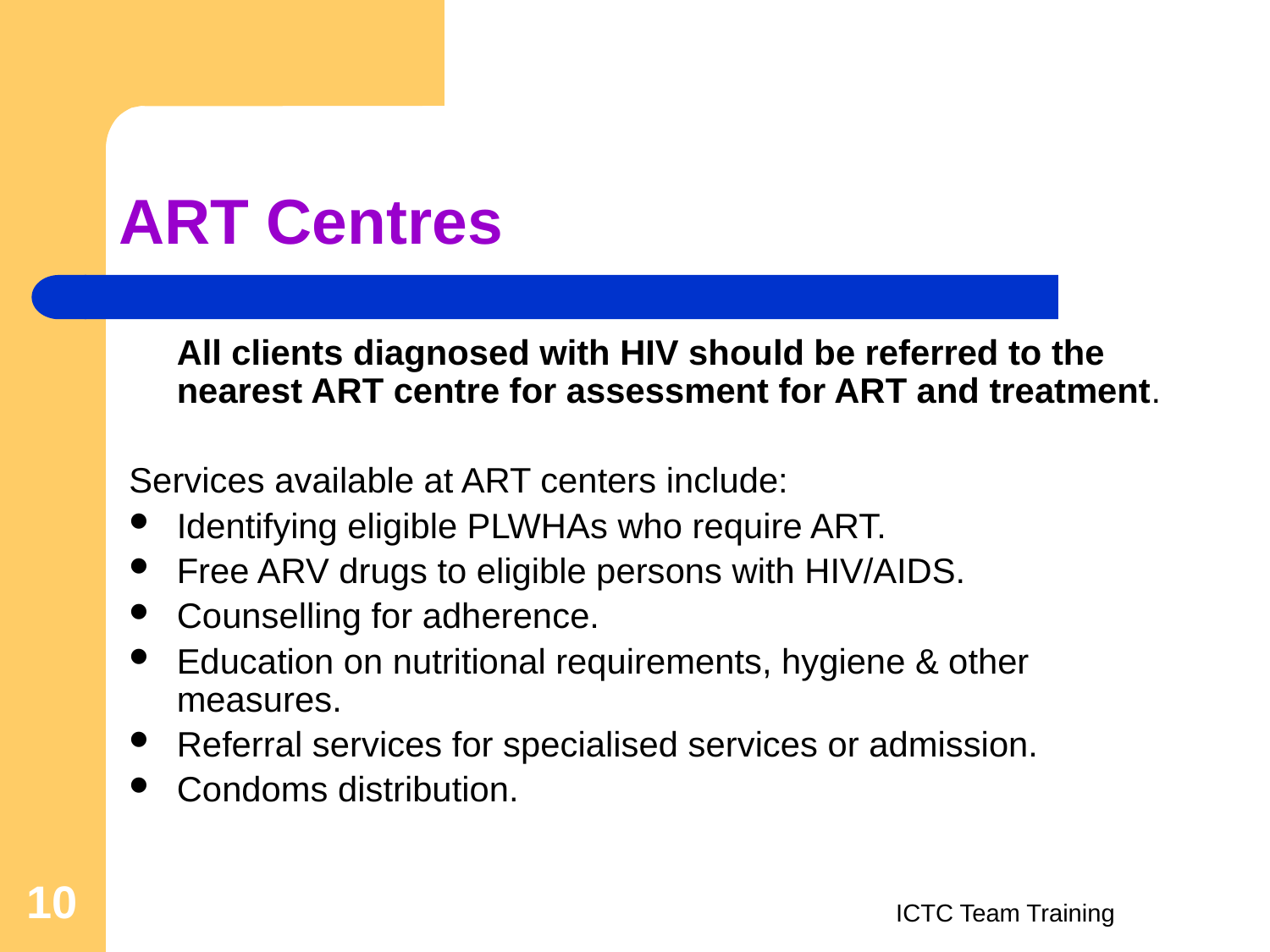

# ART Centres
	All clients diagnosed with HIV should be referred to the nearest ART centre for assessment for ART and treatment.

Services available at ART centers include:
Identifying eligible PLWHAs who require ART.
Free ARV drugs to eligible persons with HIV/AIDS.
Counselling for adherence.
Education on nutritional requirements, hygiene & other measures.
Referral services for specialised services or admission.
Condoms distribution.
10
ICTC Team Training